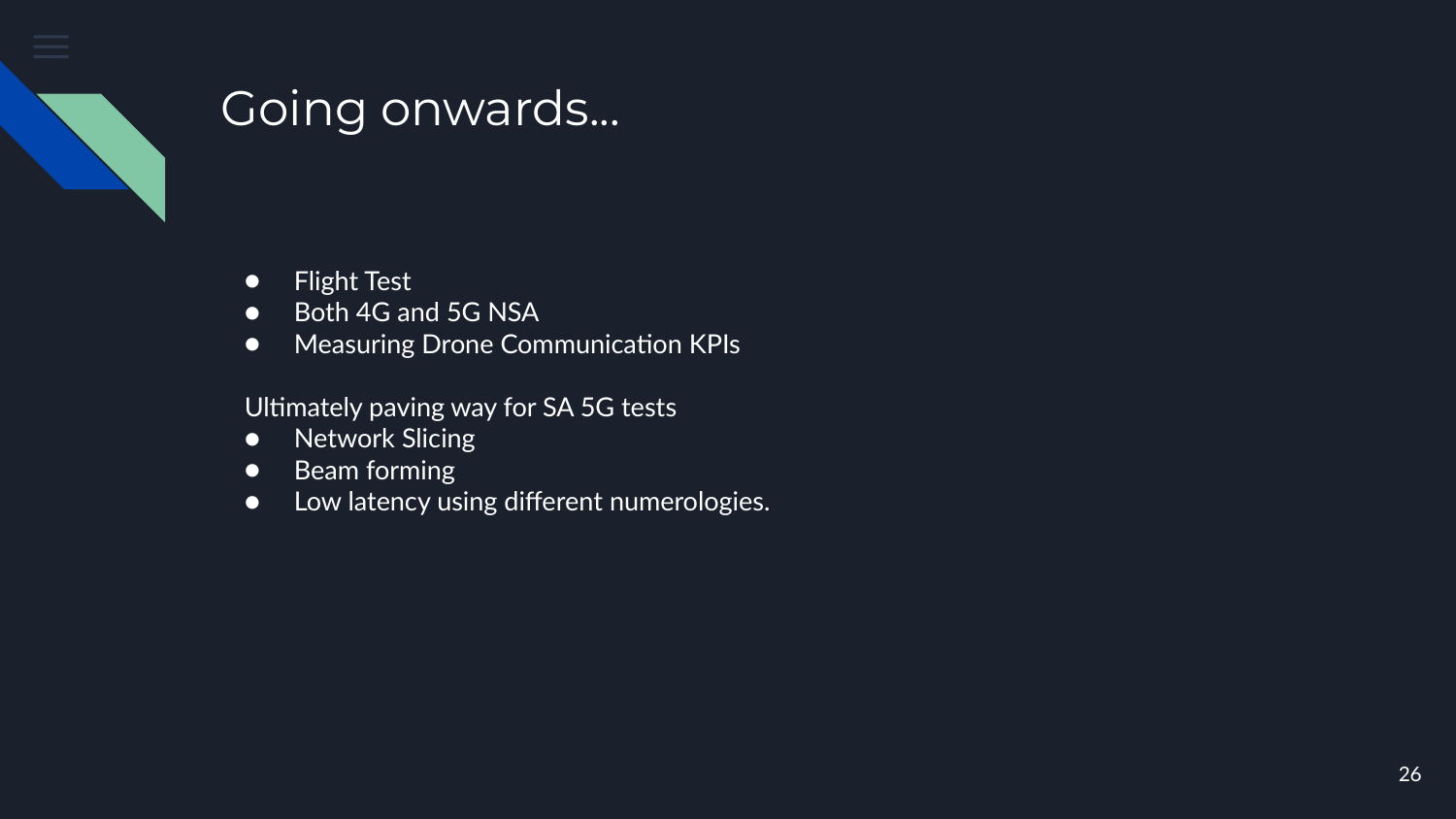

# Going onwards...
Flight Test
Both 4G and 5G NSA
Measuring Drone Communication KPIs

Ultimately paving way for SA 5G tests
Network Slicing
Beam forming
Low latency using different numerologies.

26